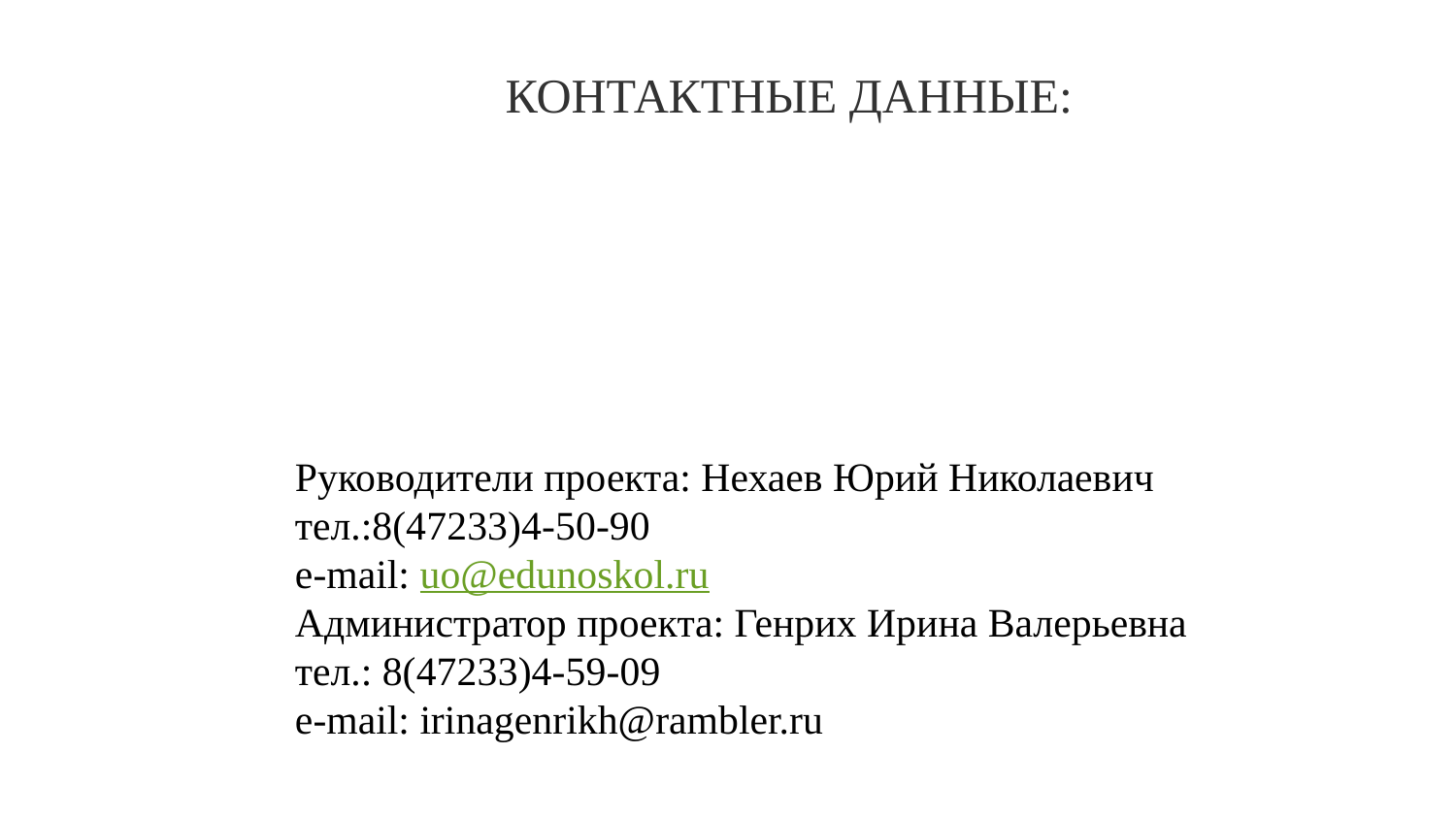

Контактные данные:
Руководители проекта: Нехаев Юрий Николаевич
тел.:8(47233)4-50-90
e-mail: uo@edunoskol.ru
Администратор проекта: Генрих Ирина Валерьевна
тел.: 8(47233)4-59-09
e-mail: irinagenrikh@rambler.ru